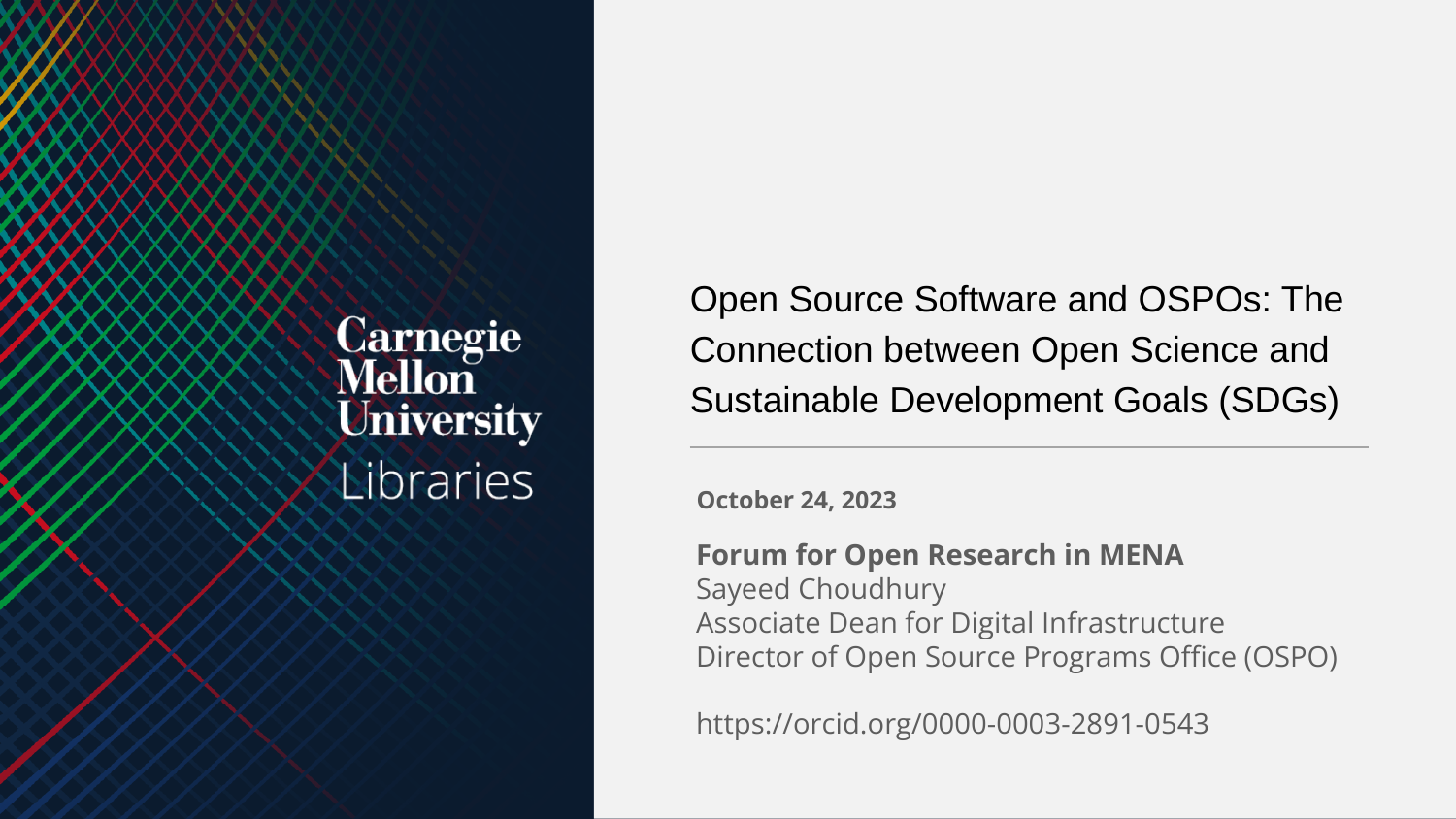

Open Source Software and OSPOs: The Connection between Open Science and Sustainable Development Goals (SDGs)
October 24, 2023
Forum for Open Research in MENA
Sayeed Choudhury
Associate Dean for Digital Infrastructure
Director of Open Source Programs Office (OSPO)

https://orcid.org/0000-0003-2891-0543